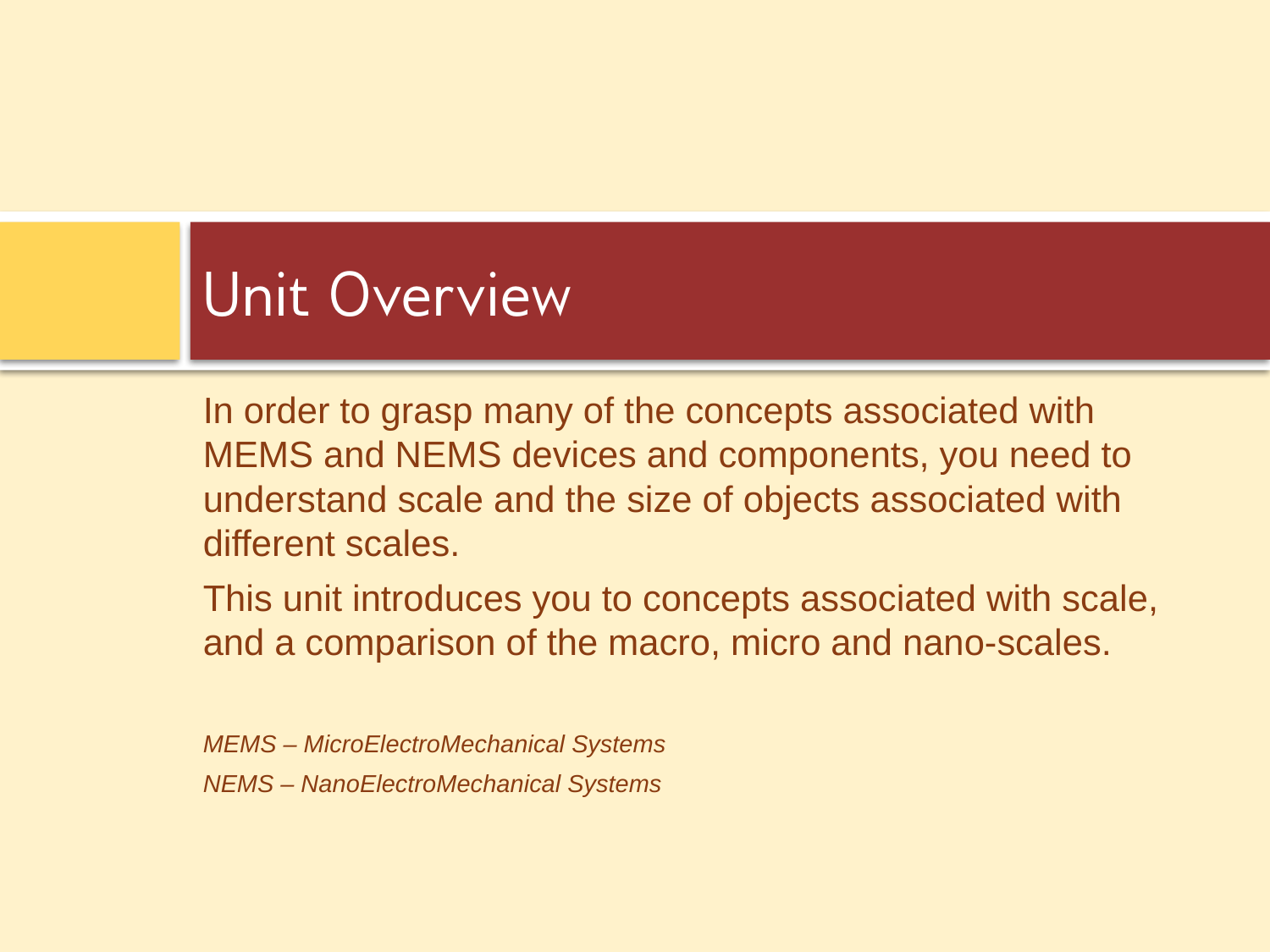

# Unit Overview
In order to grasp many of the concepts associated with MEMS and NEMS devices and components, you need to understand scale and the size of objects associated with different scales.
This unit introduces you to concepts associated with scale, and a comparison of the macro, micro and nano-scales.

MEMS – MicroElectroMechanical Systems
NEMS – NanoElectroMechanical Systems